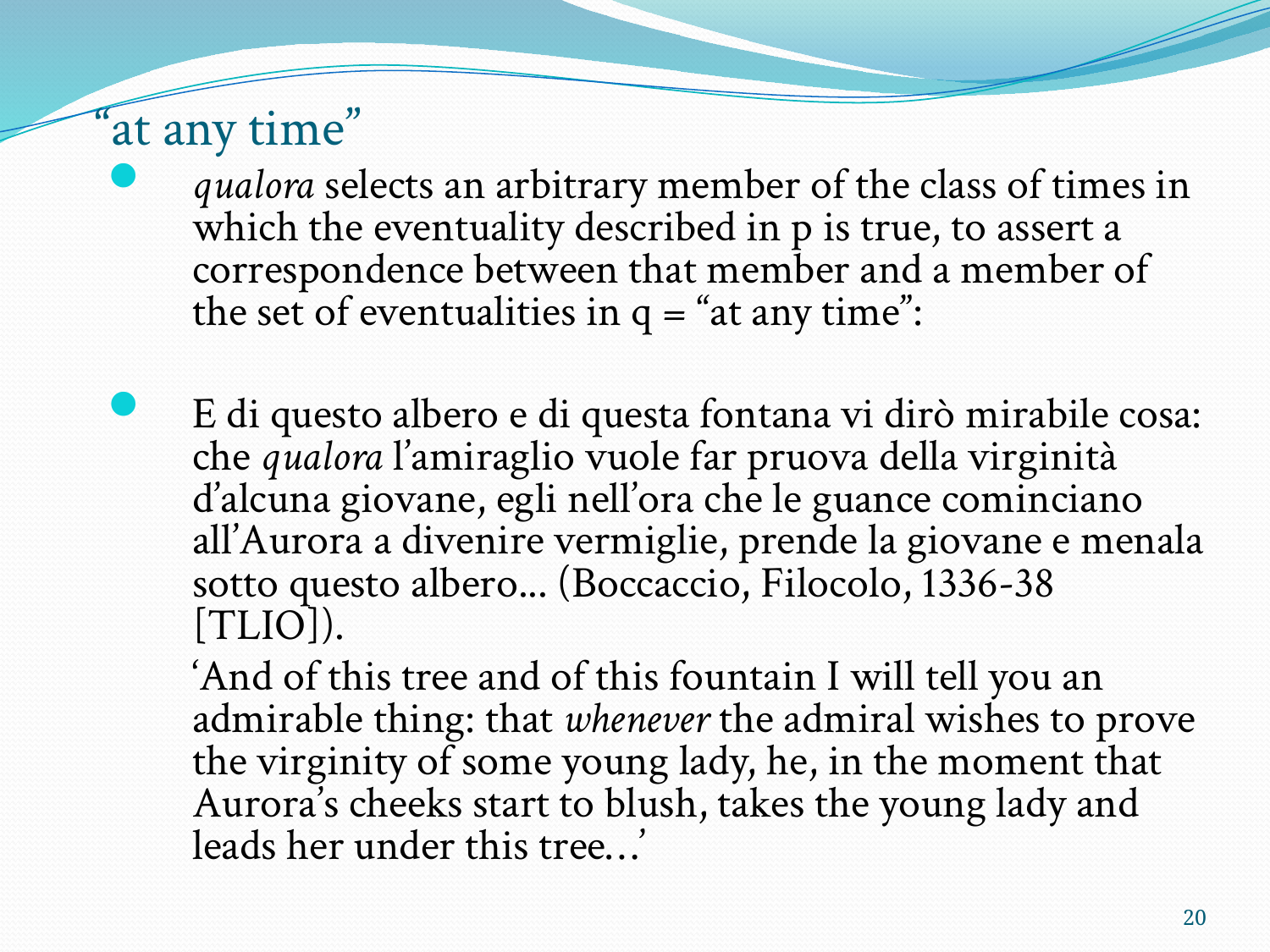

# “at any time”
qualora selects an arbitrary member of the class of times in which the eventuality described in p is true, to assert a correspondence between that member and a member of the set of eventualities in q = “at any time”:

E di questo albero e di questa fontana vi dirò mirabile cosa: che qualora l’amiraglio vuole far pruova della virginità d’alcuna giovane, egli nell’ora che le guance cominciano all’Aurora a divenire vermiglie, prende la giovane e menala sotto questo albero... (Boccaccio, Filocolo, 1336-38 [TLIO]).
	‘And of this tree and of this fountain I will tell you an admirable thing: that whenever the admiral wishes to prove the virginity of some young lady, he, in the moment that Aurora’s cheeks start to blush, takes the young lady and leads her under this tree…’

20